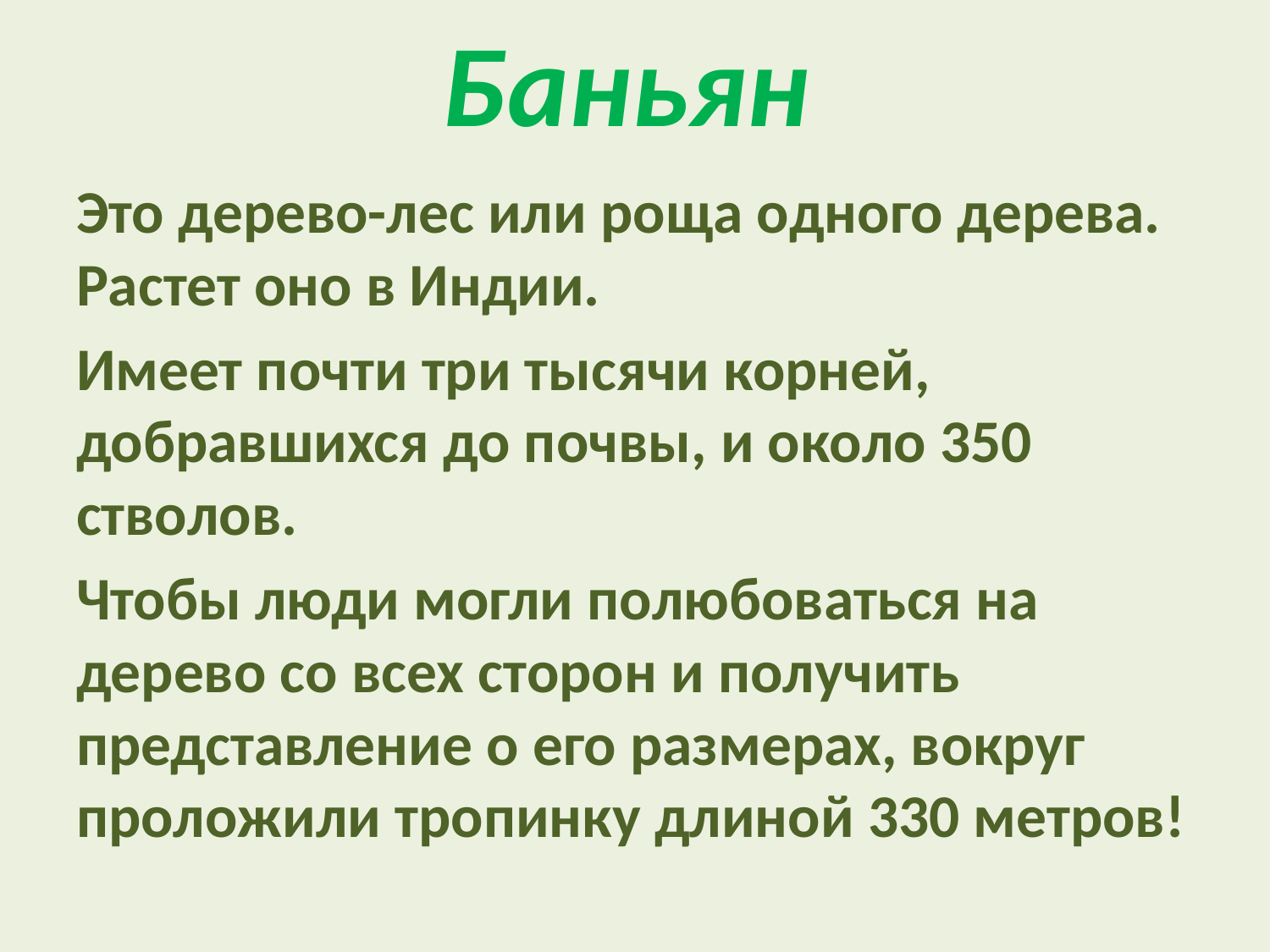

# Баньян
Это дерево-лес или роща одного дерева. Растет оно в Индии.
Имеет почти три тысячи корней, добравшихся до почвы, и около 350 стволов.
Чтобы люди могли полюбоваться на дерево со всех сторон и получить представление о его размерах, вокруг проложили тропинку длиной 330 метров!